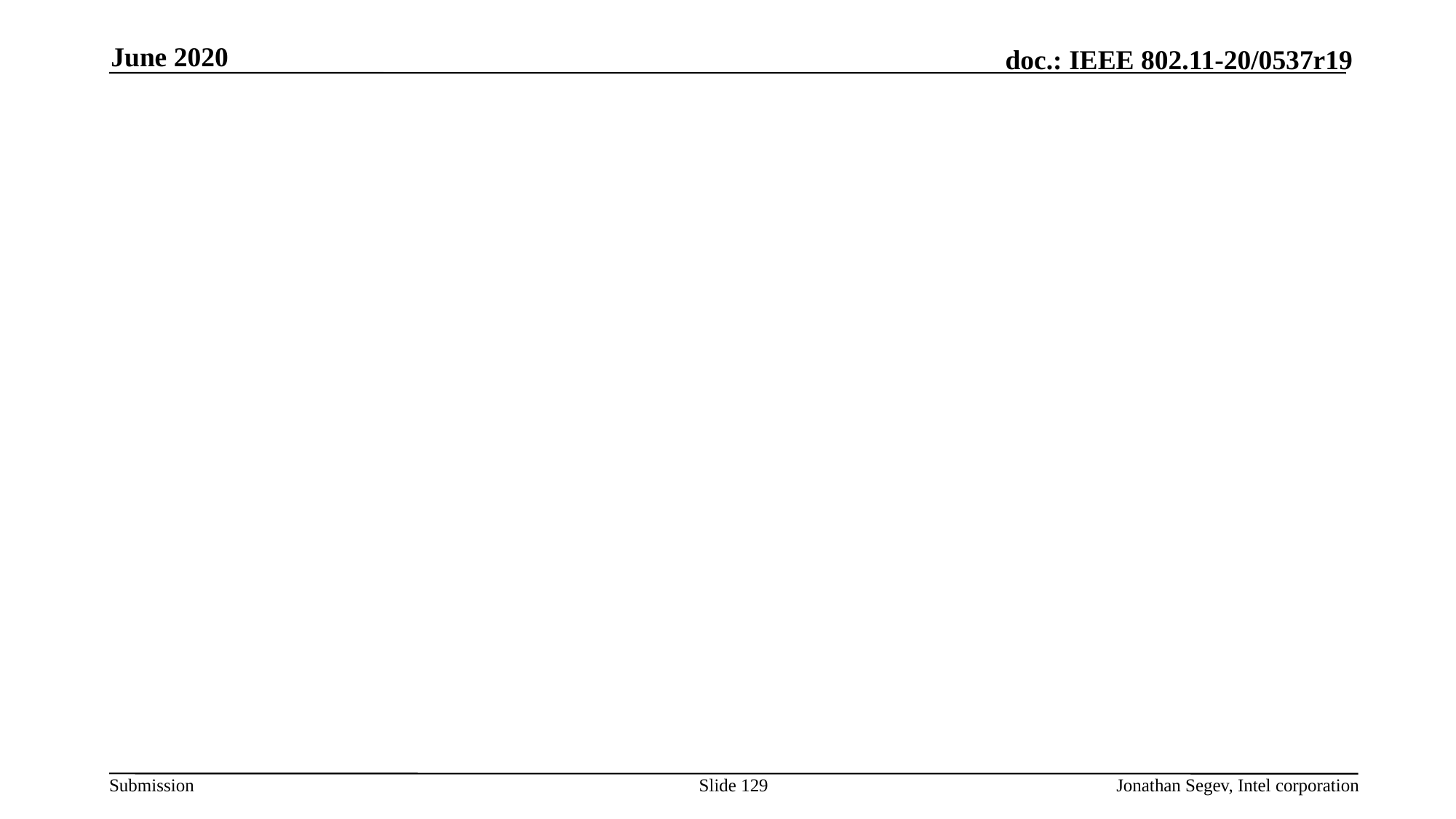

June 2020
#

Slide 129
Jonathan Segev, Intel corporation